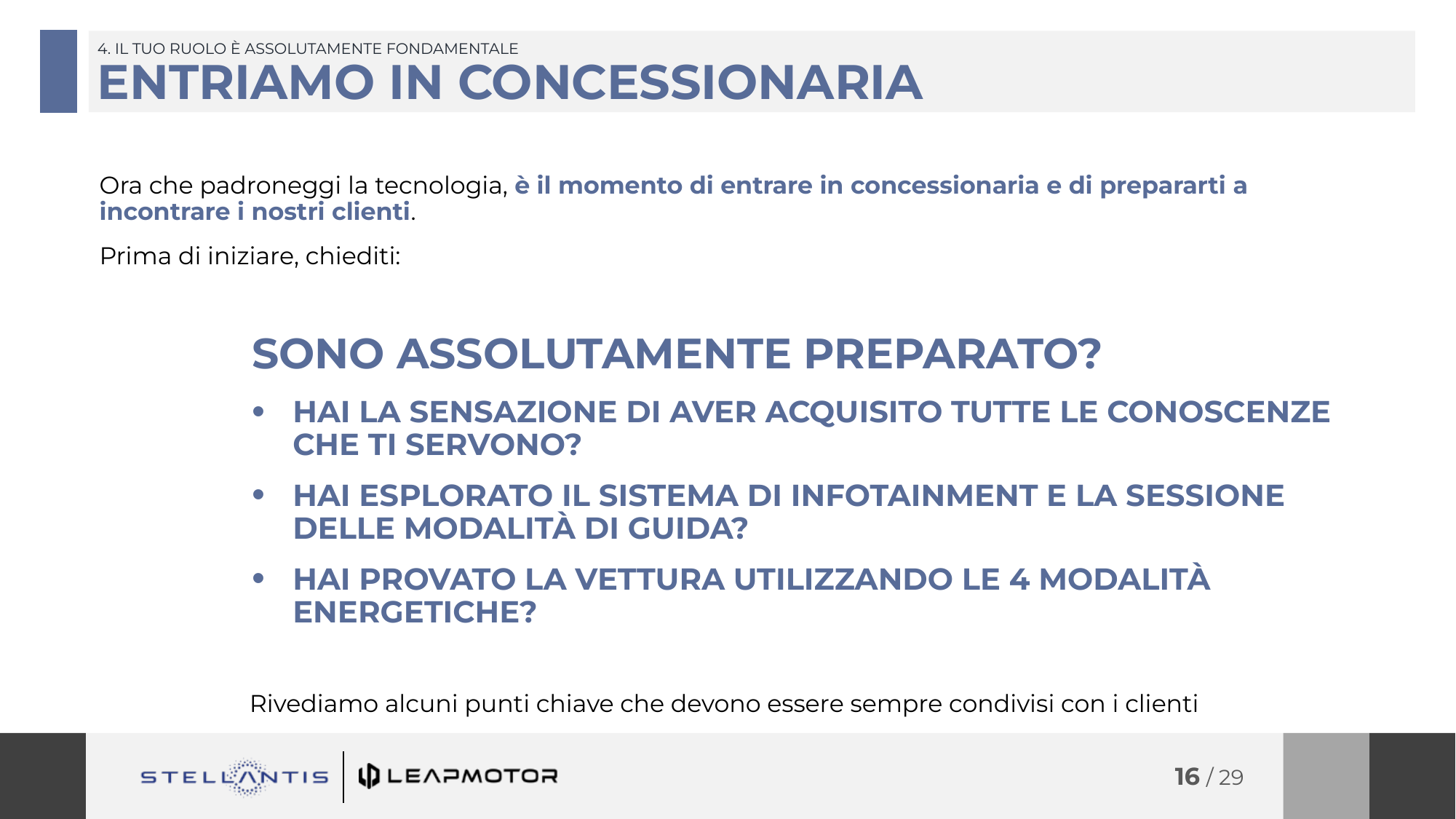

# 4. IL TUO RUOLO È ASSOLUTAMENTE FONDAMENTALE ENTRIAMO IN CONCESSIONARIA
Ora che padroneggi la tecnologia, è il momento di entrare in concessionaria e di prepararti a incontrare i nostri clienti.
Prima di iniziare, chiediti:

SONO ASSOLUTAMENTE PREPARATO?
HAI LA SENSAZIONE DI AVER ACQUISITO TUTTE LE CONOSCENZE CHE TI SERVONO?
HAI ESPLORATO IL SISTEMA DI INFOTAINMENT E LA SESSIONE DELLE MODALITÀ DI GUIDA?
HAI PROVATO LA VETTURA UTILIZZANDO LE 4 MODALITÀ ENERGETICHE?

Rivediamo alcuni punti chiave che devono essere sempre condivisi con i clienti